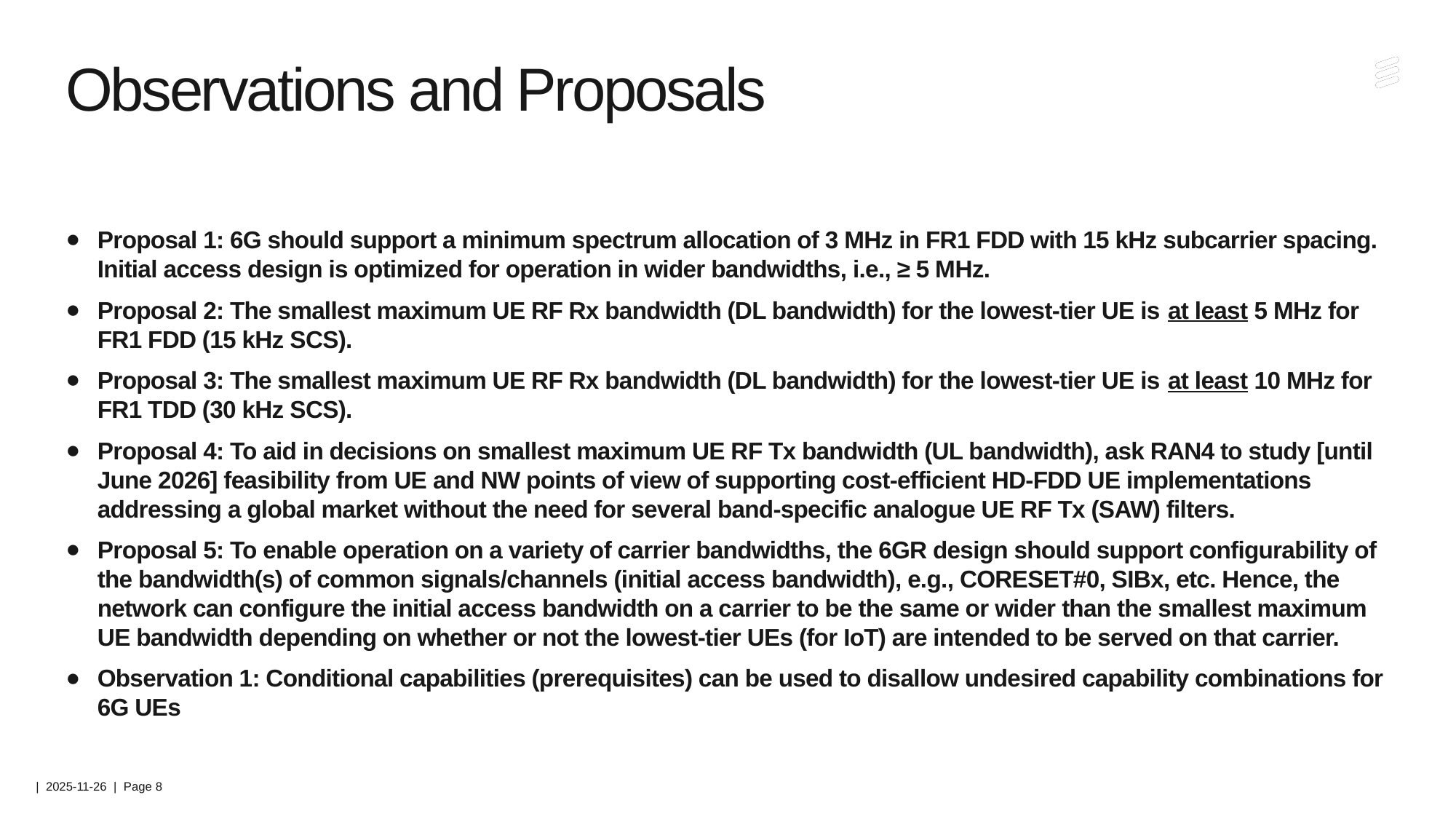

# Observations and Proposals
Proposal 1: 6G should support a minimum spectrum allocation of 3 MHz in FR1 FDD with 15 kHz subcarrier spacing. Initial access design is optimized for operation in wider bandwidths, i.e., ≥ 5 MHz.
Proposal 2: The smallest maximum UE RF Rx bandwidth (DL bandwidth) for the lowest-tier UE is at least 5 MHz for FR1 FDD (15 kHz SCS).
Proposal 3: The smallest maximum UE RF Rx bandwidth (DL bandwidth) for the lowest-tier UE is at least 10 MHz for FR1 TDD (30 kHz SCS).
Proposal 4: To aid in decisions on smallest maximum UE RF Tx bandwidth (UL bandwidth), ask RAN4 to study [until June 2026] feasibility from UE and NW points of view of supporting cost-efficient HD-FDD UE implementations addressing a global market without the need for several band-specific analogue UE RF Tx (SAW) filters.
Proposal 5: To enable operation on a variety of carrier bandwidths, the 6GR design should support configurability of the bandwidth(s) of common signals/channels (initial access bandwidth), e.g., CORESET#0, SIBx, etc. Hence, the network can configure the initial access bandwidth on a carrier to be the same or wider than the smallest maximum UE bandwidth depending on whether or not the lowest-tier UEs (for IoT) are intended to be served on that carrier.
Observation 1: Conditional capabilities (prerequisites) can be used to disallow undesired capability combinations for 6G UEs